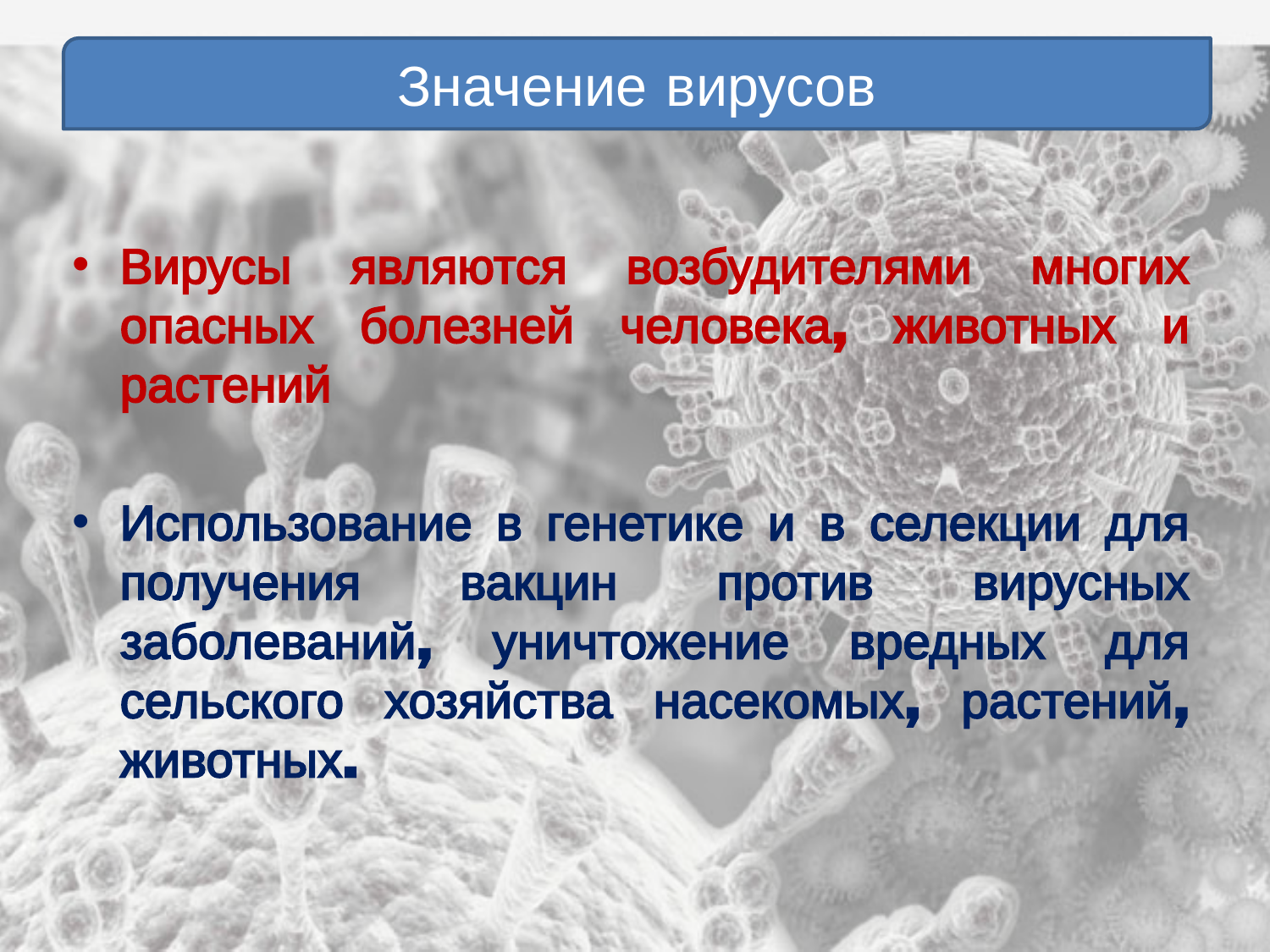

Значение вирусов
# Вирусы являются возбудителями многих опасных болезней человека, животных и растений

Использование в генетике и в селекции для получения вакцин против вирусных заболеваний, уничтожение вредных для сельского хозяйства насекомых, растений, животных.